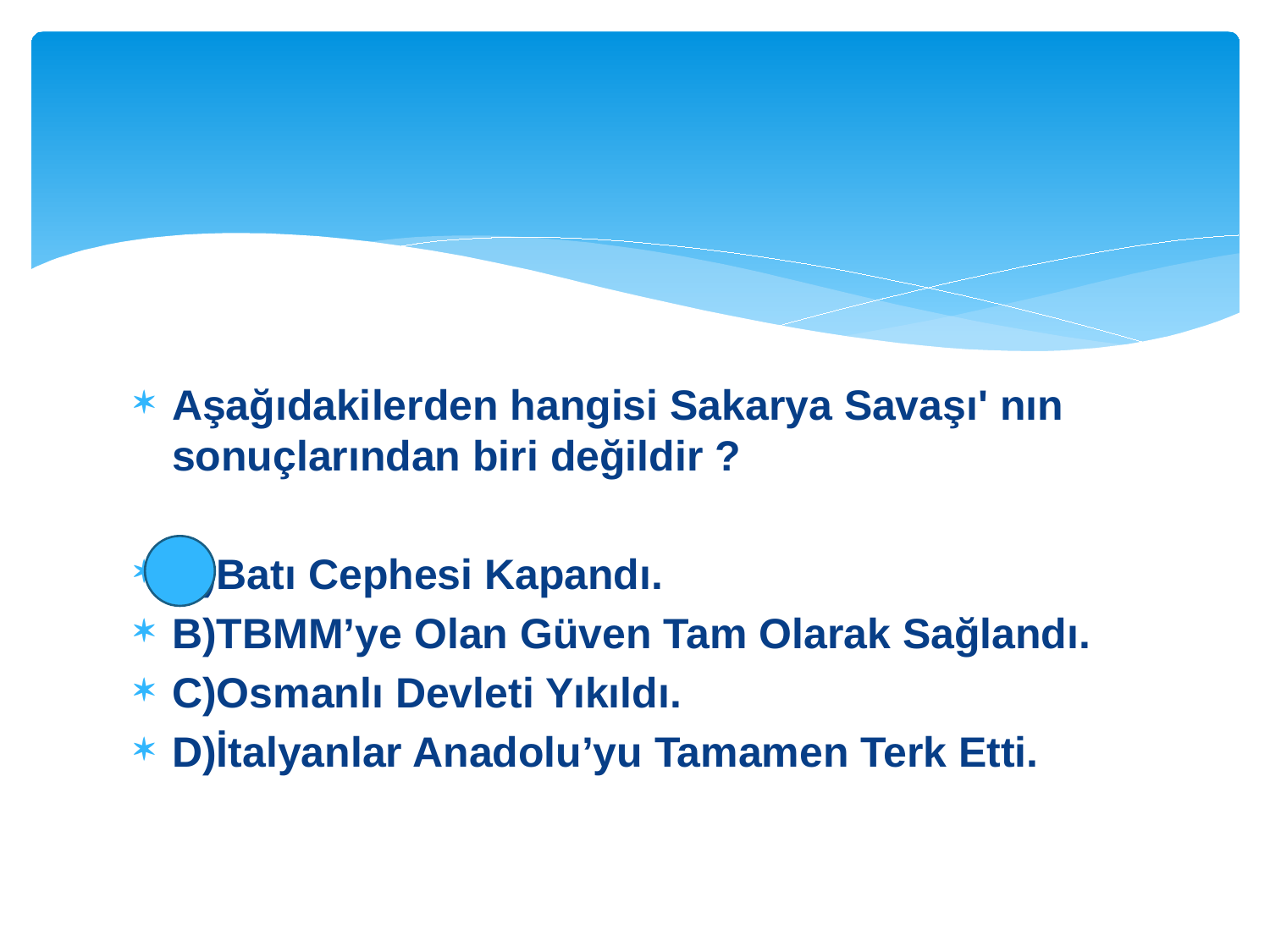

Aşağıdakilerden hangisi Sakarya Savaşı' nın sonuçlarından biri değildir ?

A)Batı Cephesi Kapandı.
B)TBMM’ye Olan Güven Tam Olarak Sağlandı.
C)Osmanlı Devleti Yıkıldı.
D)İtalyanlar Anadolu’yu Tamamen Terk Etti.